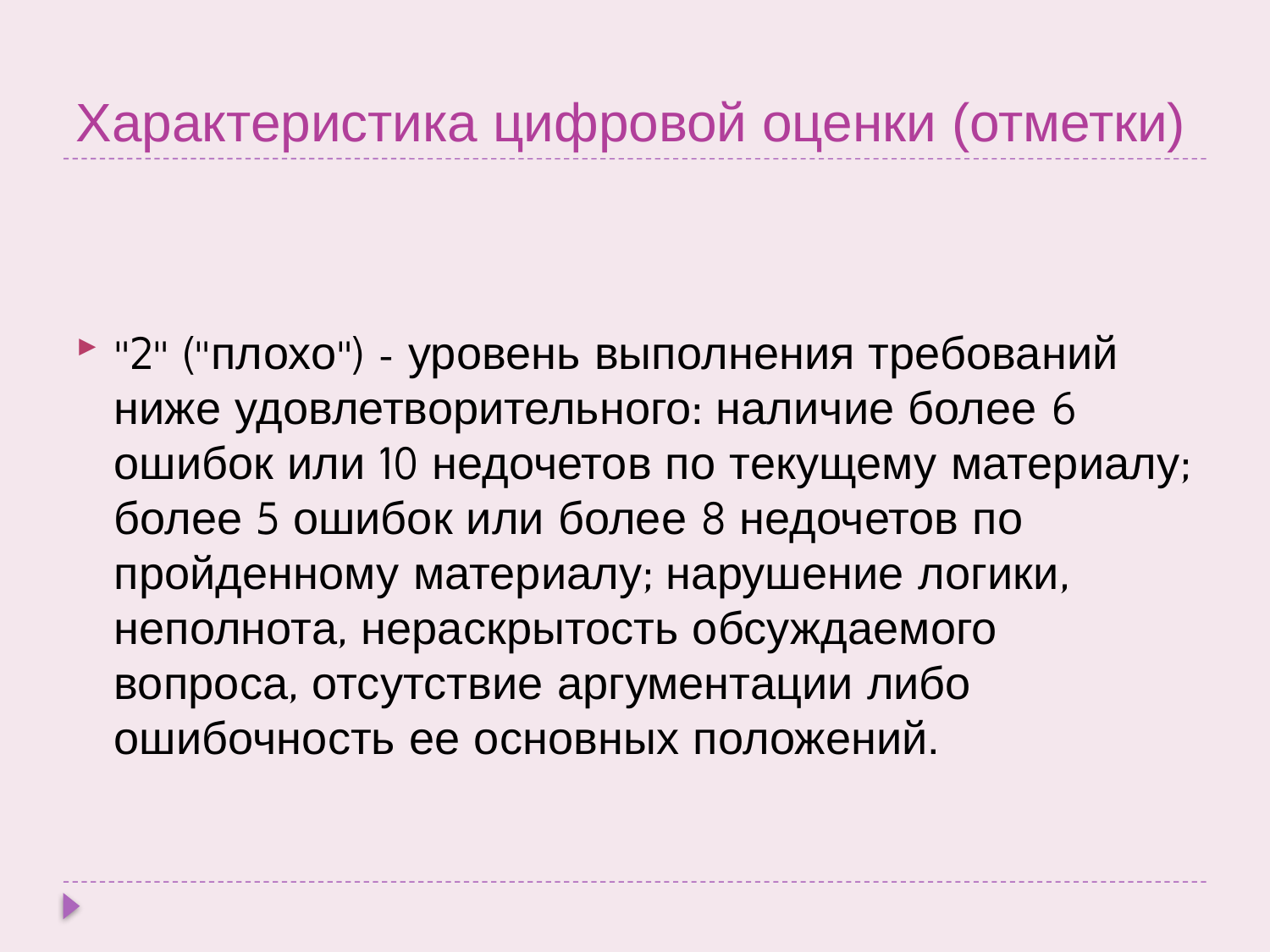

# Характеристика цифровой оценки (отметки)
"2" ("плохо") - уровень выполнения требований ниже удовлетворительного: наличие более 6 ошибок или 10 недочетов по текущему материалу; более 5 ошибок или более 8 недочетов по пройденному материалу; нарушение логики, неполнота, нераскрытость обсуждаемого вопроса, отсутствие аргументации либо ошибочность ее основных положений.